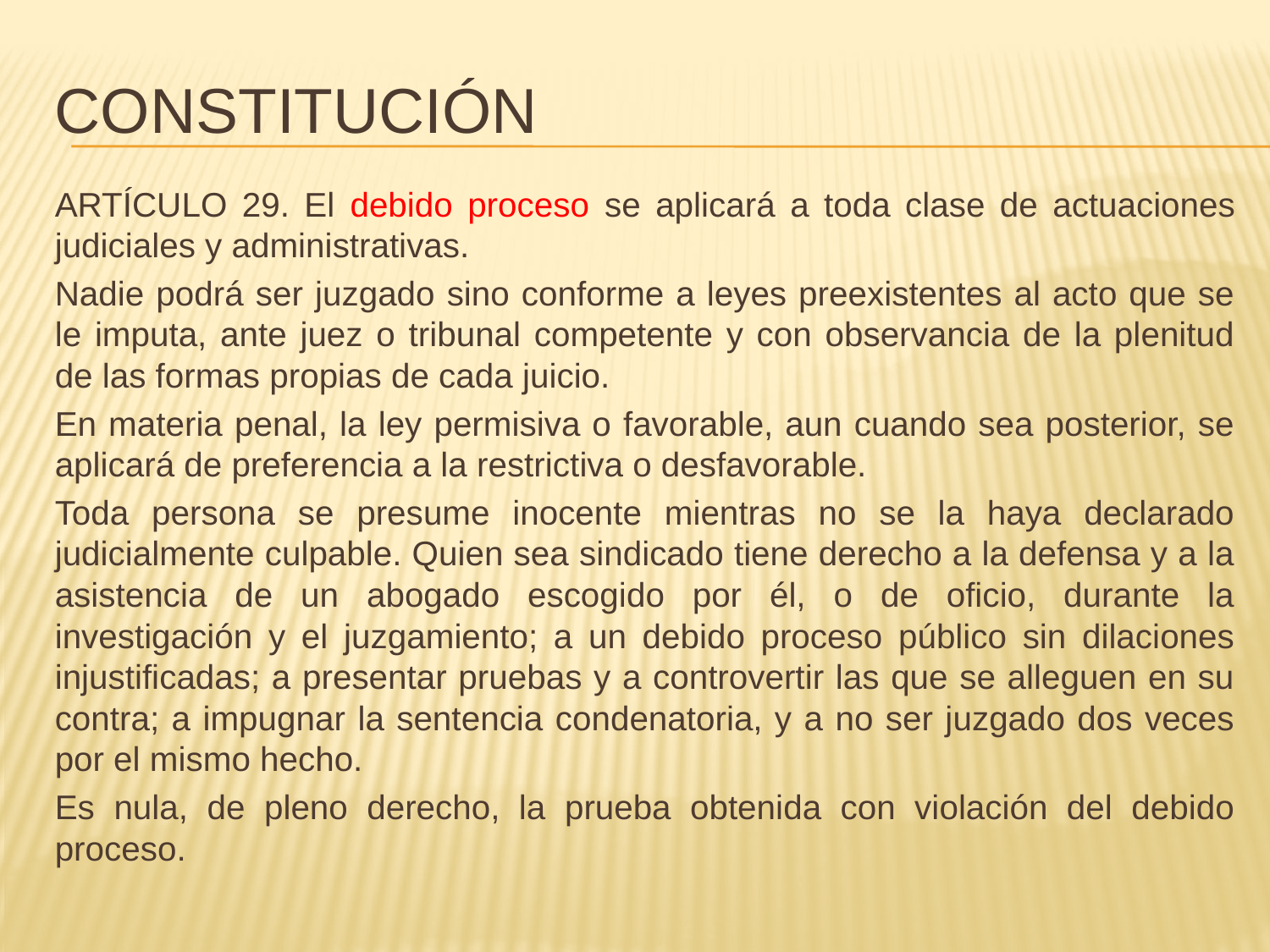

# constitución
ARTÍCULO 29. El debido proceso se aplicará a toda clase de actuaciones judiciales y administrativas.
Nadie podrá ser juzgado sino conforme a leyes preexistentes al acto que se le imputa, ante juez o tribunal competente y con observancia de la plenitud de las formas propias de cada juicio.
En materia penal, la ley permisiva o favorable, aun cuando sea posterior, se aplicará de preferencia a la restrictiva o desfavorable.
Toda persona se presume inocente mientras no se la haya declarado judicialmente culpable. Quien sea sindicado tiene derecho a la defensa y a la asistencia de un abogado escogido por él, o de oficio, durante la investigación y el juzgamiento; a un debido proceso público sin dilaciones injustificadas; a presentar pruebas y a controvertir las que se alleguen en su contra; a impugnar la sentencia condenatoria, y a no ser juzgado dos veces por el mismo hecho.
Es nula, de pleno derecho, la prueba obtenida con violación del debido proceso.